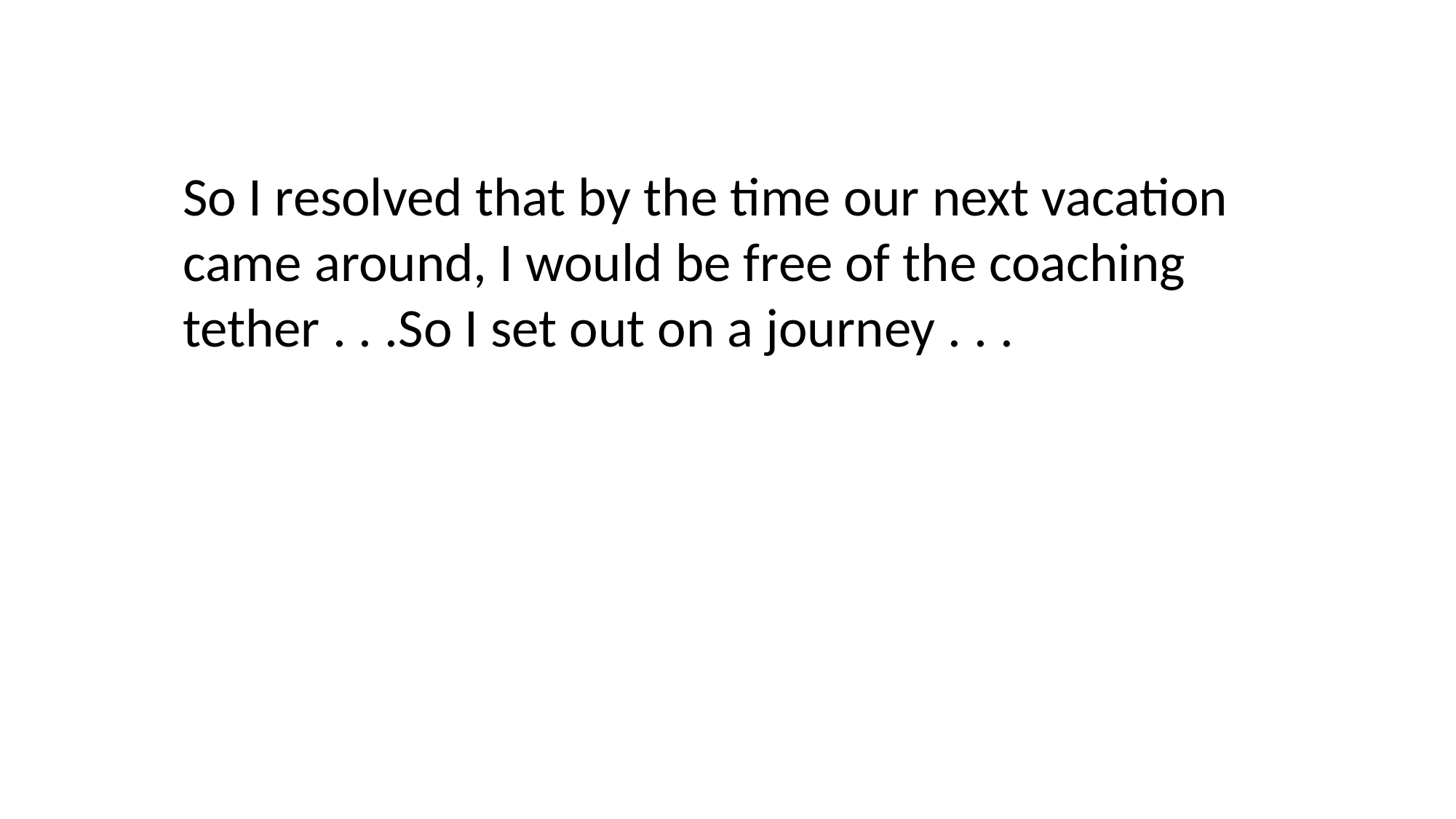

So I resolved that by the time our next vacation came around, I would be free of the coaching tether . . .So I set out on a journey . . .